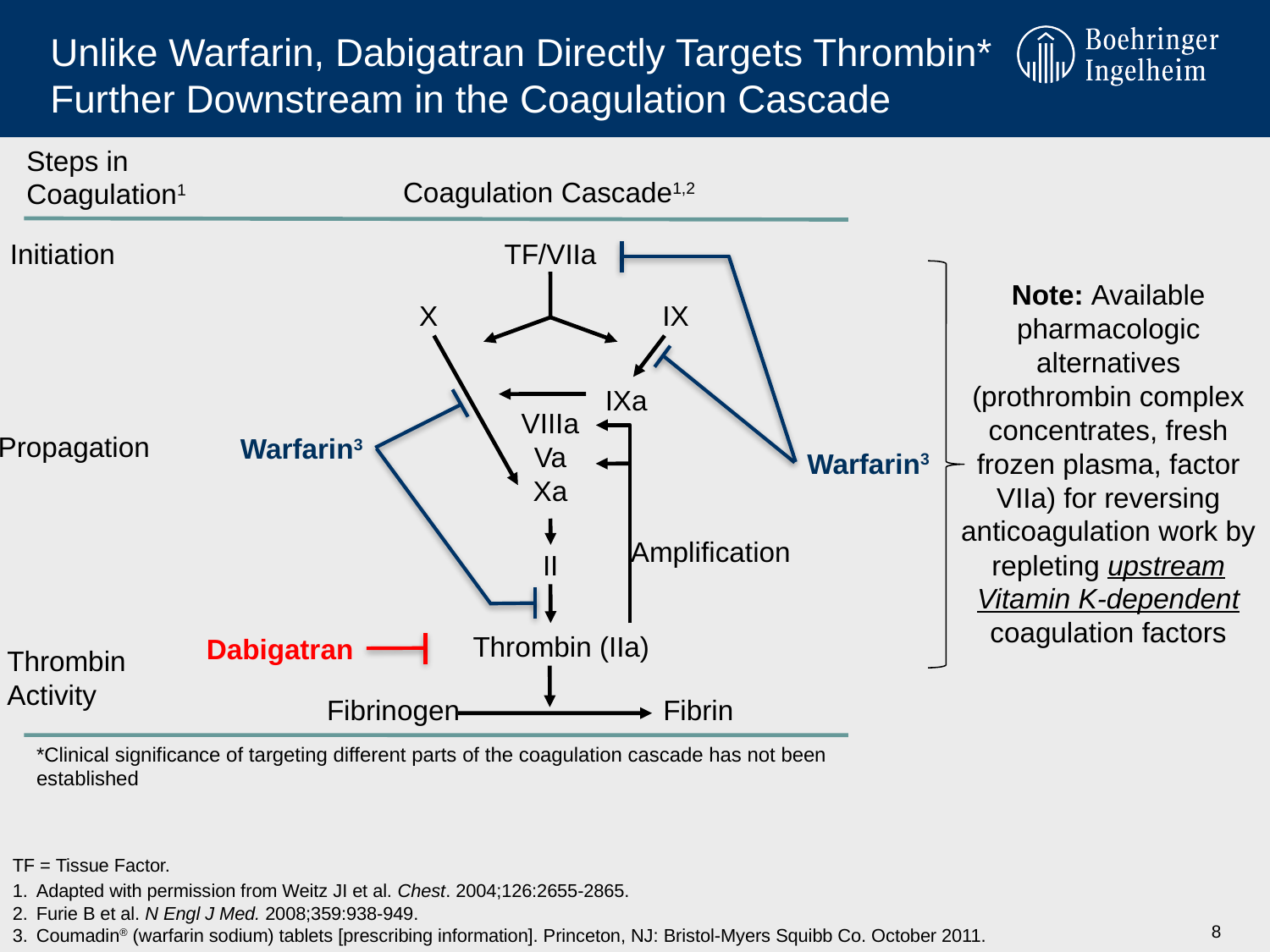

# Unlike Warfarin, Dabigatran Directly Targets Thrombin* Further Downstream in the Coagulation Cascade
Steps in
Coagulation1
Coagulation Cascade1,2

Initiation
TF/VIIa

X
IX

IXa

VIIIa
Va
Xa
Propagation

II

Thrombin (IIa)
Thrombin
Activity

Fibrinogen
Fibrin

Note: Available pharmacologic alternatives (prothrombin complex concentrates, fresh frozen plasma, factor VIIa) for reversing anticoagulation work by repleting upstream Vitamin K-dependent coagulation factors
Warfarin3
Warfarin3

Amplification
Dabigatran
*Clinical significance of targeting different parts of the coagulation cascade has not been established
TF = Tissue Factor.
Adapted with permission from Weitz JI et al. Chest. 2004;126:2655-2865.
Furie B et al. N Engl J Med. 2008;359:938-949.
Coumadin® (warfarin sodium) tablets [prescribing information]. Princeton, NJ: Bristol-Myers Squibb Co. October 2011.
8